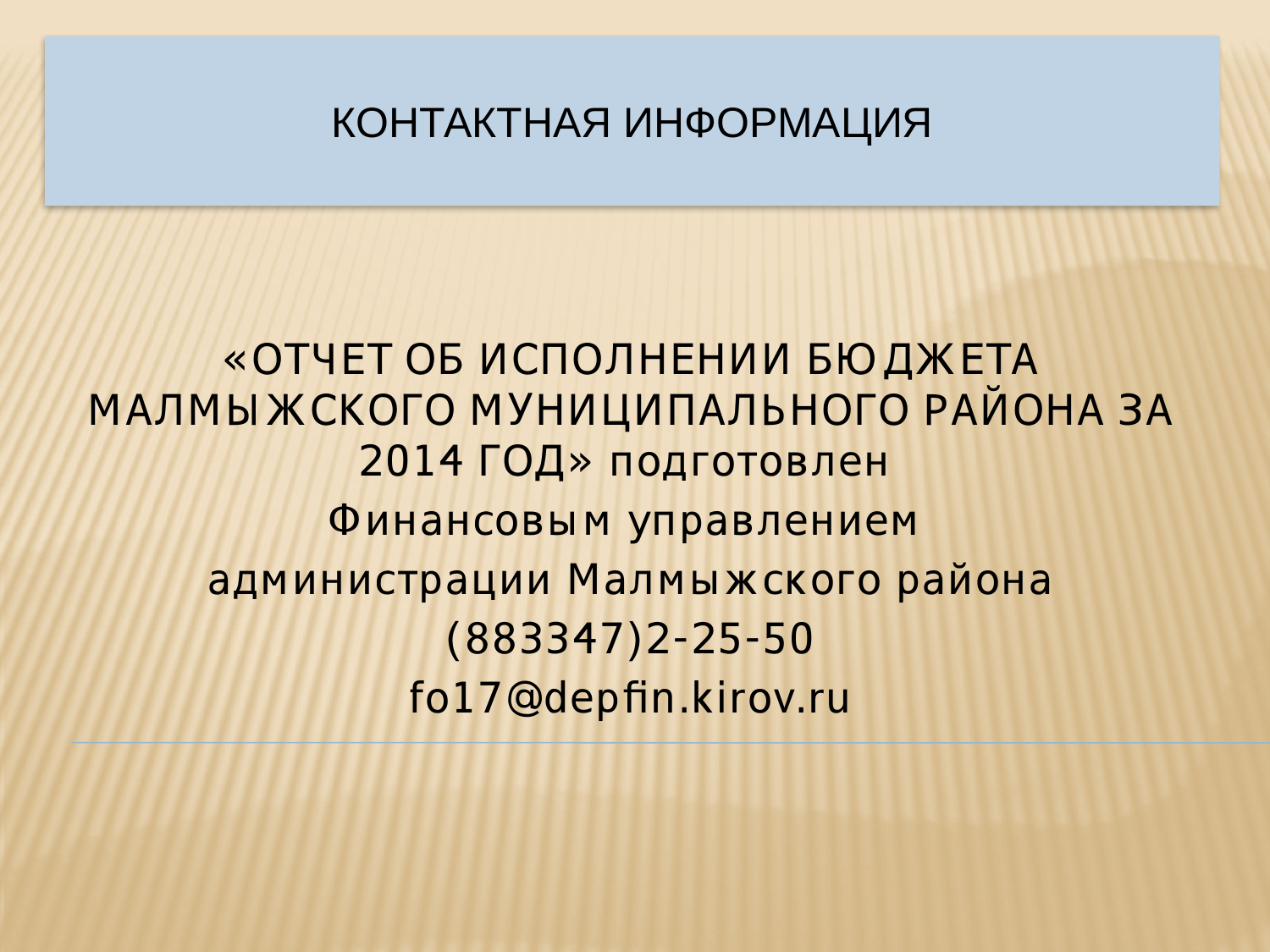

# Контактная информация
«ОТЧЕТ ОБ ИСПОЛНЕНИИ БЮДЖЕТА МАЛМЫЖСКОГО МУНИЦИПАЛЬНОГО РАЙОНА ЗА 2014 ГОД» подготовлен
Финансовым управлением
администрации Малмыжского района
(883347)2-25-50
fo17@depfin.kirov.ru